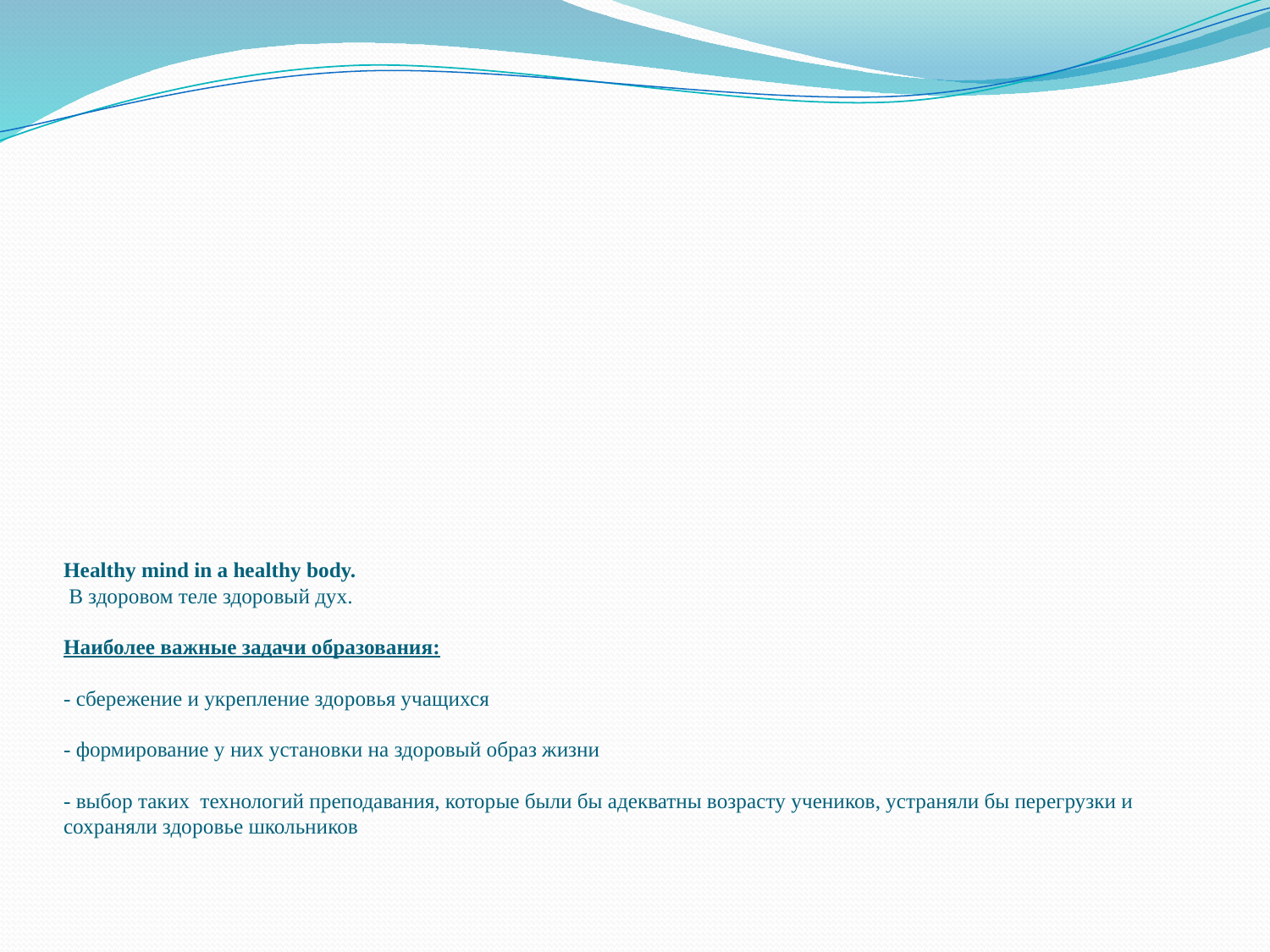

# Healthy mind in a healthy body.  В здоровом теле здоровый дух. Наиболее важные задачи образования: - сбережение и укрепление здоровья учащихся - формирование у них установки на здоровый образ жизни - выбор таких  технологий преподавания, которые были бы адекватны возрасту учеников, устраняли бы перегрузки и сохраняли здоровье школьников